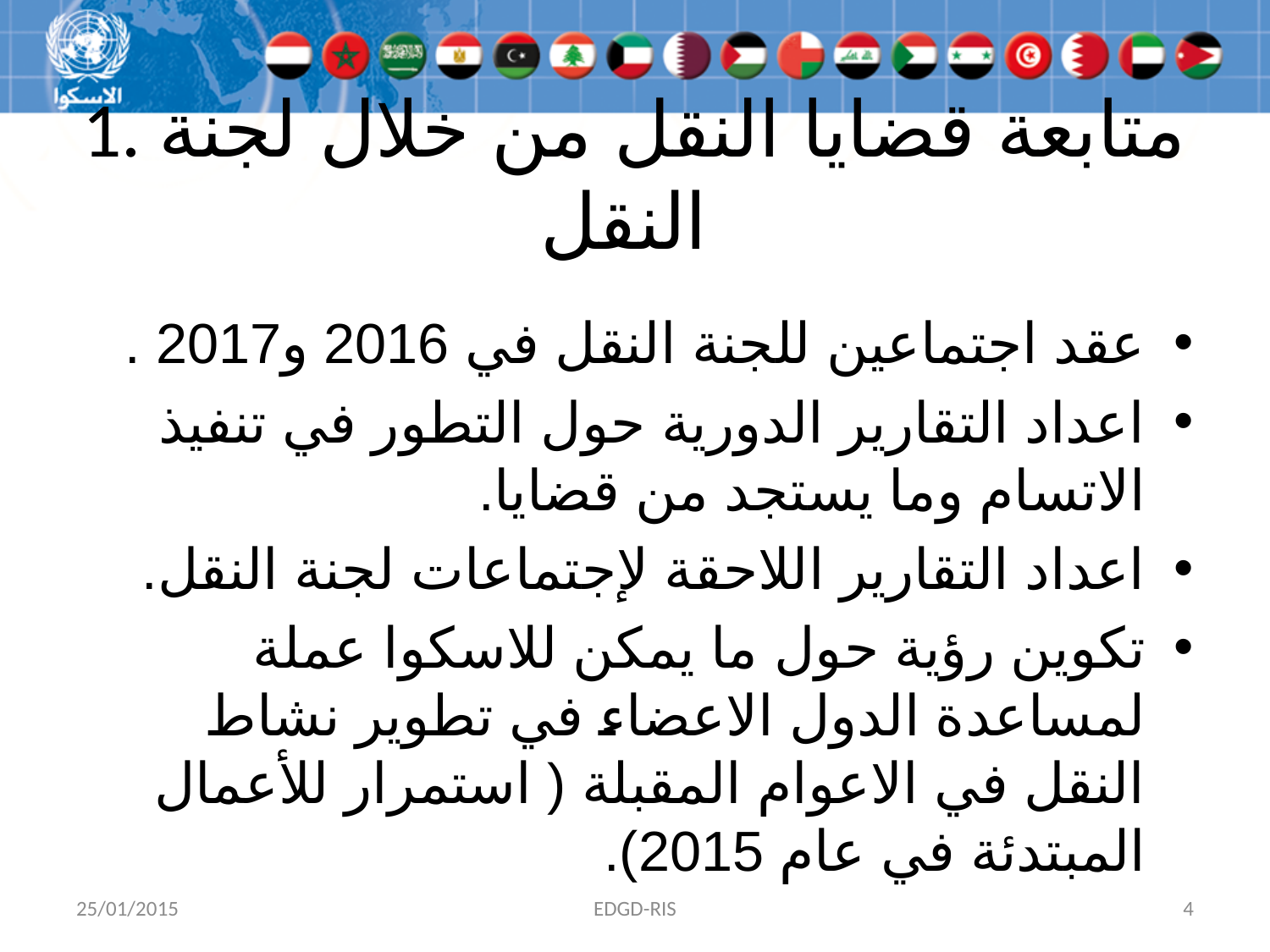

# 1. متابعة قضايا النقل من خلال لجنة النقل

عقد اجتماعين للجنة النقل في 2016 و2017 .
اعداد التقارير الدورية حول التطور في تنفيذ الاتسام وما يستجد من قضايا.
اعداد التقارير اللاحقة لإجتماعات لجنة النقل.
تكوين رؤية حول ما يمكن للاسكوا عملة لمساعدة الدول الاعضاء في تطوير نشاط النقل في الاعوام المقبلة ( استمرار للأعمال المبتدئة في عام 2015).
25/01/2015

EDGD-RIS

4